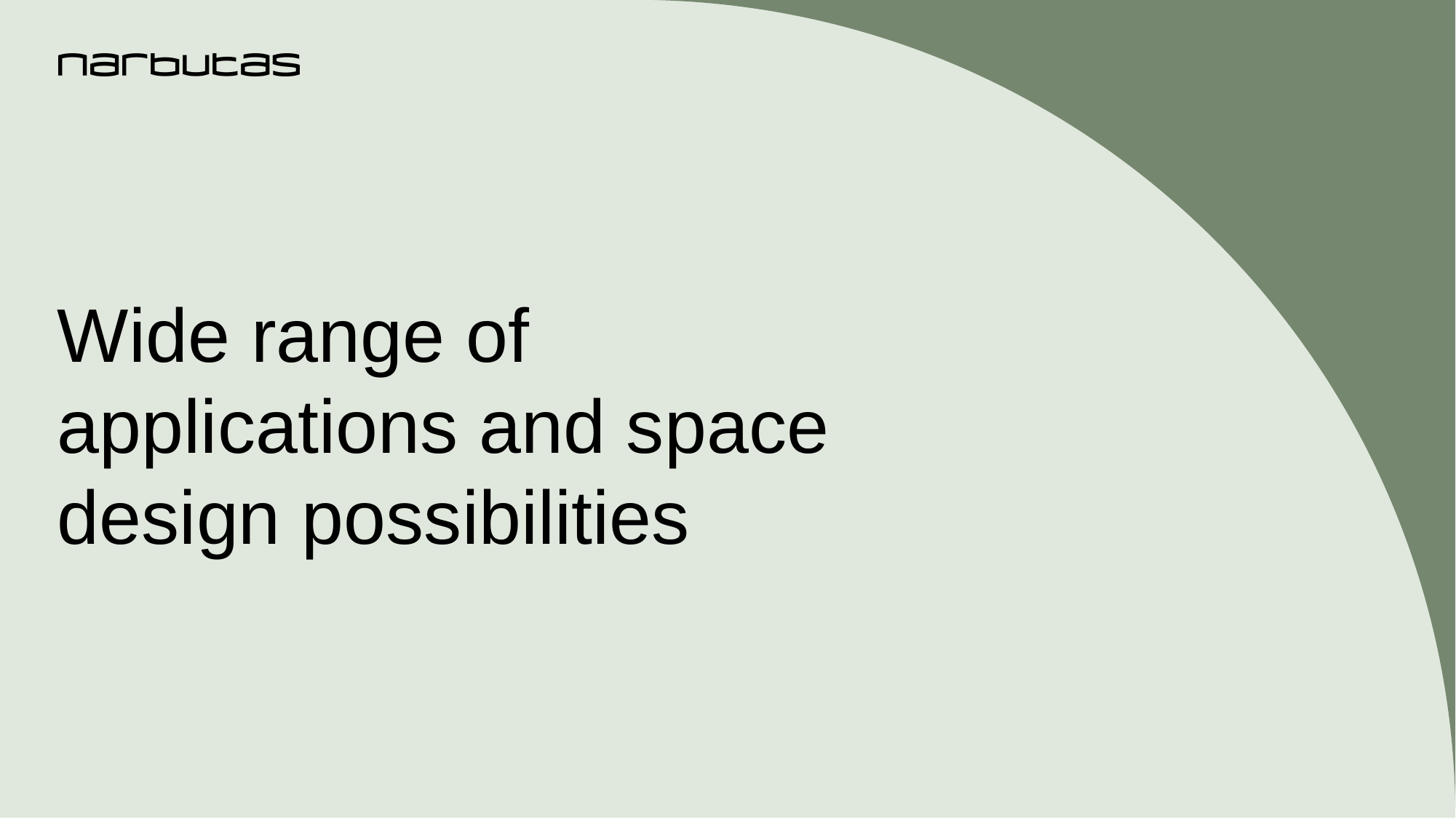

Wide range of applications and space design possibilities